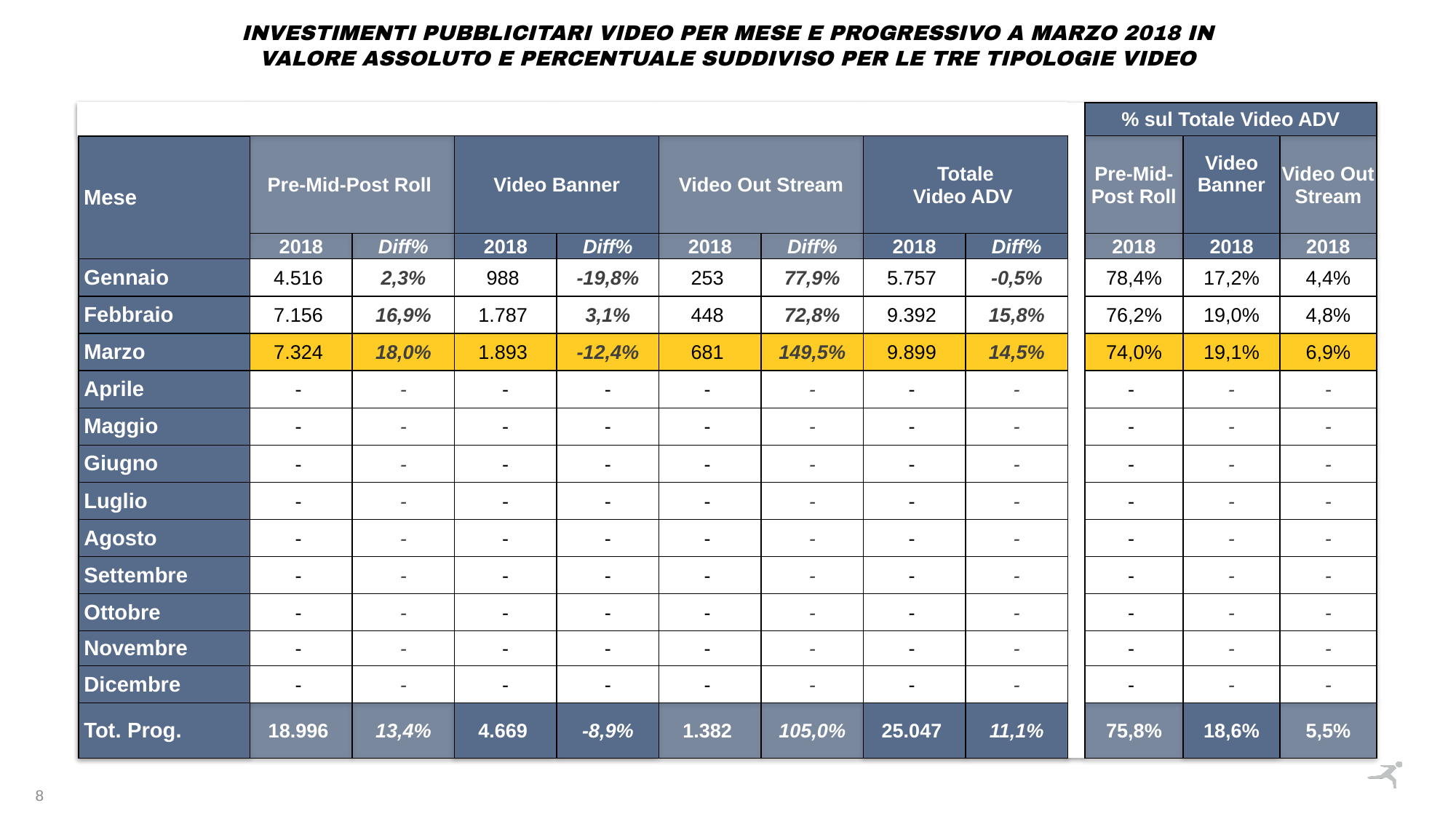

INVESTIMENTI PUBBLICITARI VIDEO per mese e progressivo A MARZO 2018 in valore assoluto e percentuale suddiviso per le TRE tipologie video
|  |  |  |  |  |  |  |  |  |  | % sul Totale Video ADV |  |  |
| --- | --- | --- | --- | --- | --- | --- | --- | --- | --- | --- | --- | --- |
| Mese | Pre-Mid-Post Roll |  | Video Banner |  | Video Out Stream |  | Totale Video ADV |  |  | Pre-Mid-Post Roll | Video Banner | Video Out Stream |
|  | 2018 | Diff% | 2018 | Diff% | 2018 | Diff% | 2018 | Diff% |  | 2018 | 2018 | 2018 |
| Gennaio | 4.516 | 2,3% | 988 | -19,8% | 253 | 77,9% | 5.757 | -0,5% |  | 78,4% | 17,2% | 4,4% |
| Febbraio | 7.156 | 16,9% | 1.787 | 3,1% | 448 | 72,8% | 9.392 | 15,8% |  | 76,2% | 19,0% | 4,8% |
| Marzo | 7.324 | 18,0% | 1.893 | -12,4% | 681 | 149,5% | 9.899 | 14,5% |  | 74,0% | 19,1% | 6,9% |
| Aprile | - | - | - | - | - | - | - | - |  | - | - | - |
| Maggio | - | - | - | - | - | - | - | - |  | - | - | - |
| Giugno | - | - | - | - | - | - | - | - |  | - | - | - |
| Luglio | - | - | - | - | - | - | - | - |  | - | - | - |
| Agosto | - | - | - | - | - | - | - | - |  | - | - | - |
| Settembre | - | - | - | - | - | - | - | - |  | - | - | - |
| Ottobre | - | - | - | - | - | - | - | - |  | - | - | - |
| Novembre | - | - | - | - | - | - | - | - |  | - | - | - |
| Dicembre | - | - | - | - | - | - | - | - |  | - | - | - |
| Tot. Prog. | 18.996 | 13,4% | 4.669 | -8,9% | 1.382 | 105,0% | 25.047 | 11,1% |  | 75,8% | 18,6% | 5,5% |
8